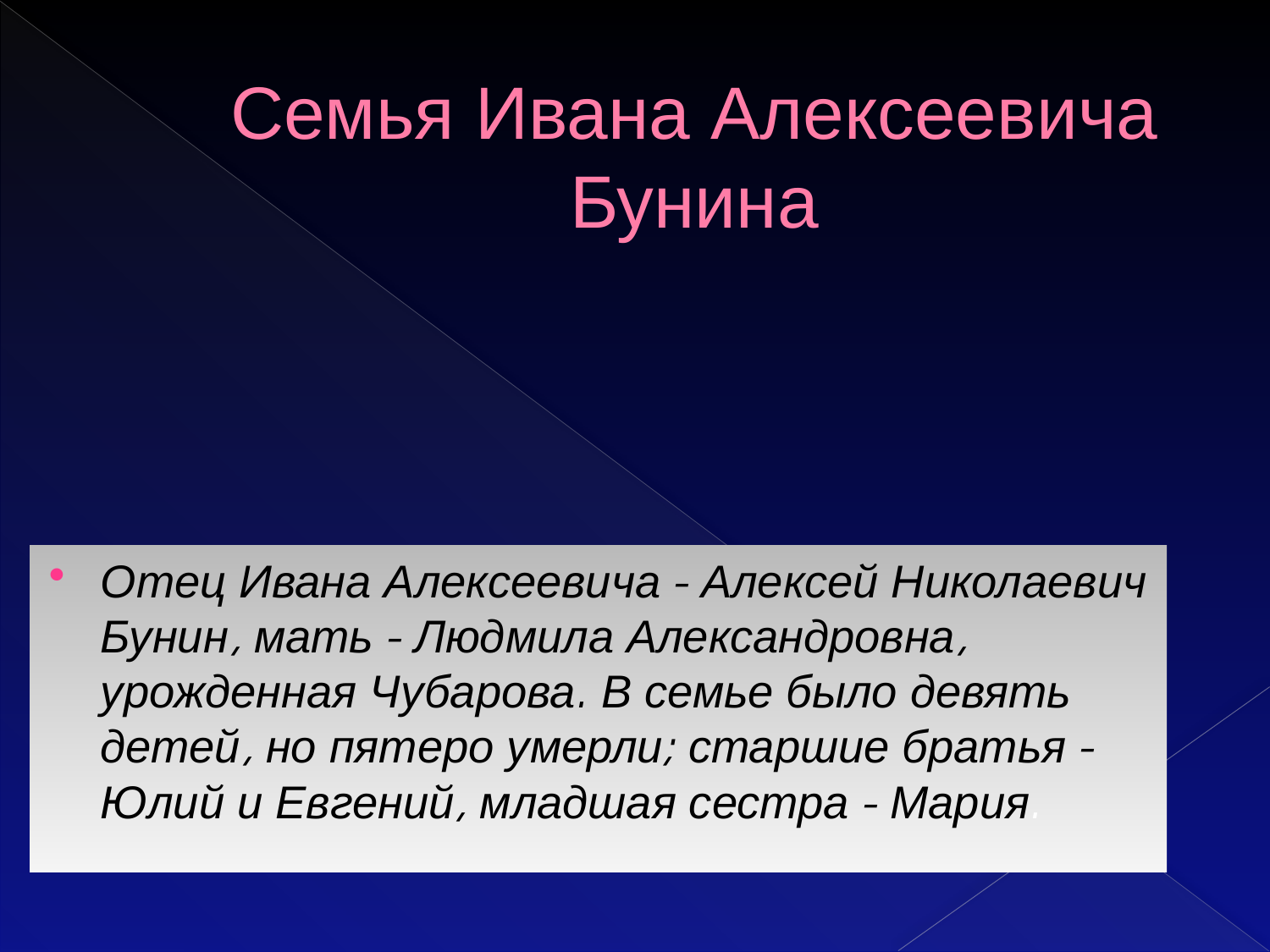

# Семья Ивана Алексеевича Бунина
Отец Ивана Алексеевича - Алексей Николаевич Бунин, мать - Людмила Александровна, урожденная Чубарова. В семье было девять детей, но пятеро умерли; старшие братья - Юлий и Евгений, младшая сестра - Мария.